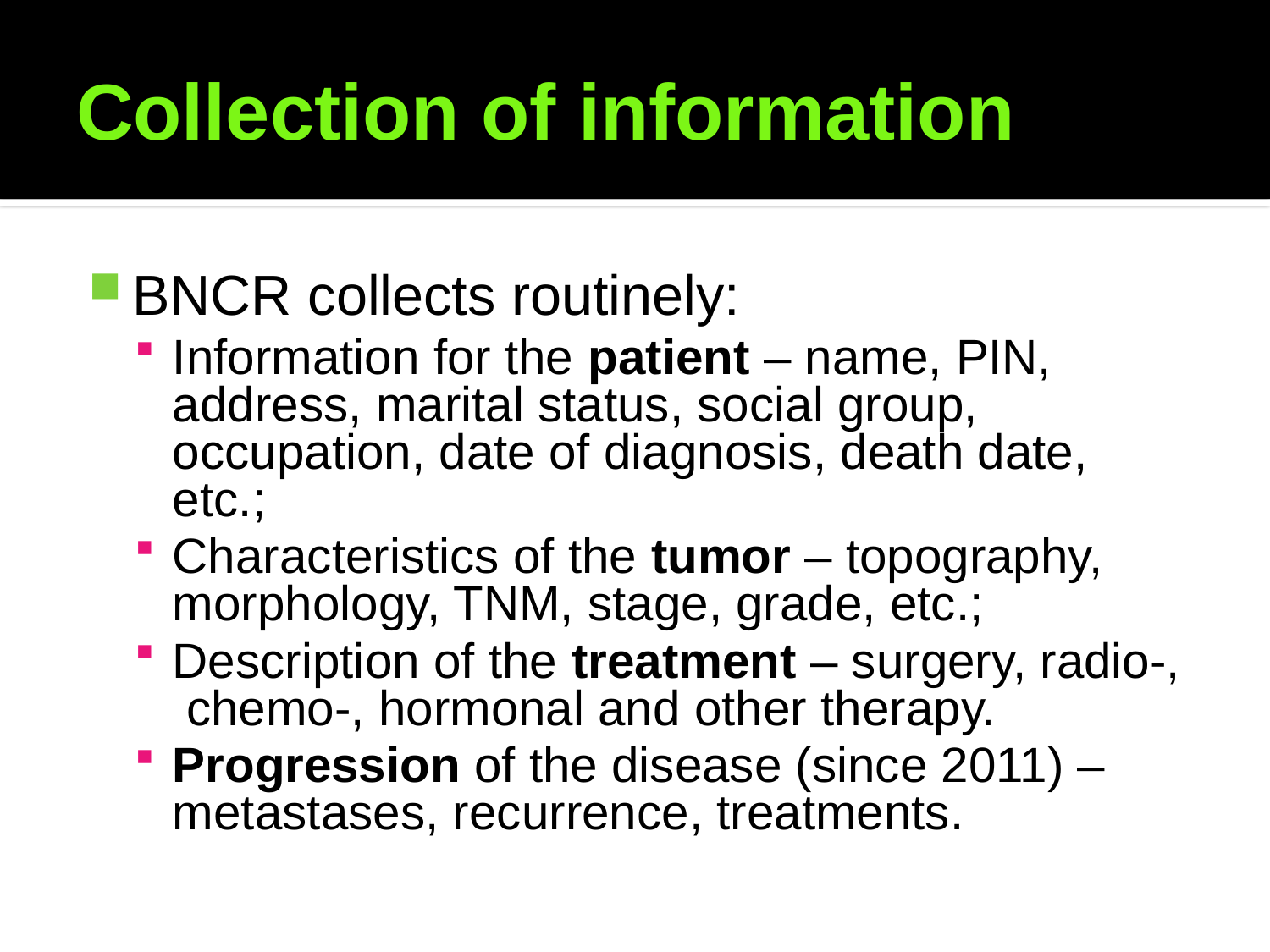

# Collection of information
BNCR collects routinely:
Information for the patient – name, PIN, address, marital status, social group, occupation, date of diagnosis, death date, etc.;
Characteristics of the tumor – topography, morphology, TNM, stage, grade, etc.;
Description of the treatment – surgery, radio-,  chemo-, hormonal and other therapy.
Progression of the disease (since 2011) – metastases, recurrence, treatments.